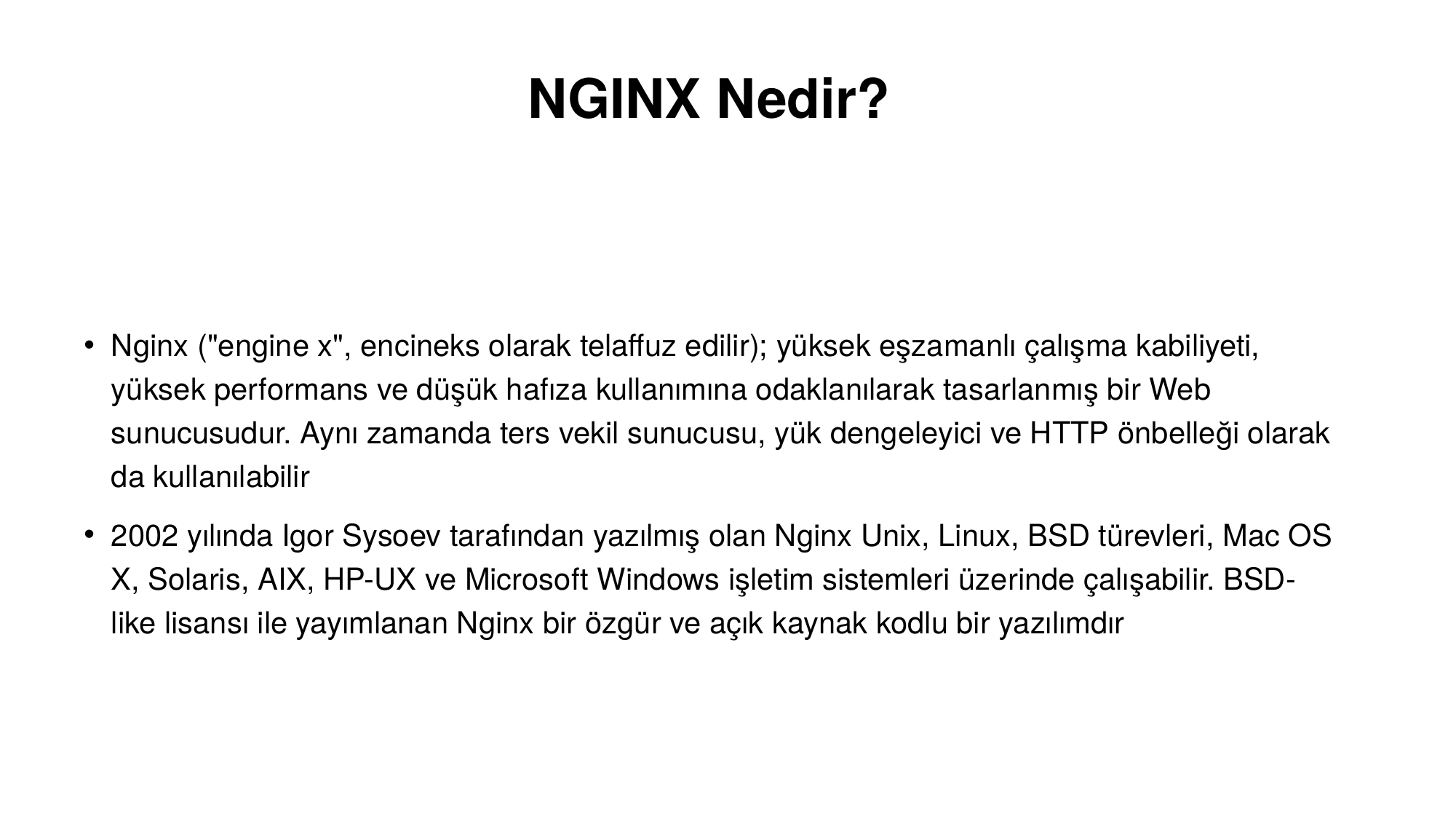

# NGINX Nedir?
Nginx ("engine x", encineks olarak telaffuz edilir); yüksek eşzamanlı çalışma kabiliyeti, yüksek performans ve düşük hafıza kullanımına odaklanılarak tasarlanmış bir Web sunucusudur. Aynı zamanda ters vekil sunucusu, yük dengeleyici ve HTTP önbelleği olarak da kullanılabilir
2002 yılında Igor Sysoev tarafından yazılmış olan Nginx Unix, Linux, BSD türevleri, Mac OS X, Solaris, AIX, HP-UX ve Microsoft Windows işletim sistemleri üzerinde çalışabilir. BSD-like lisansı ile yayımlanan Nginx bir özgür ve açık kaynak kodlu bir yazılımdır